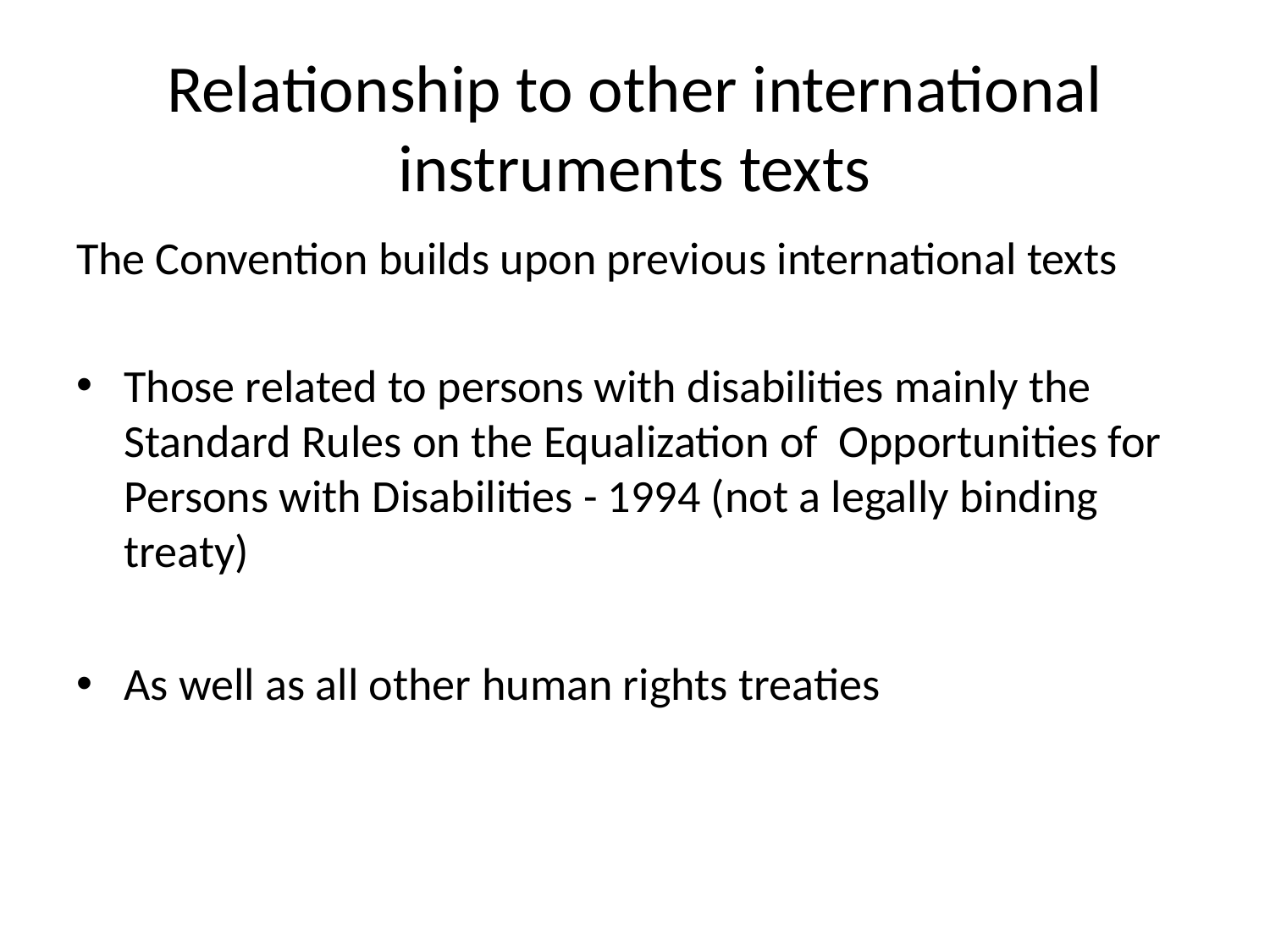

# Relationship to other international instruments texts
The Convention builds upon previous international texts

Those related to persons with disabilities mainly the Standard Rules on the Equalization of  Opportunities for Persons with Disabilities - 1994 (not a legally binding treaty)

As well as all other human rights treaties